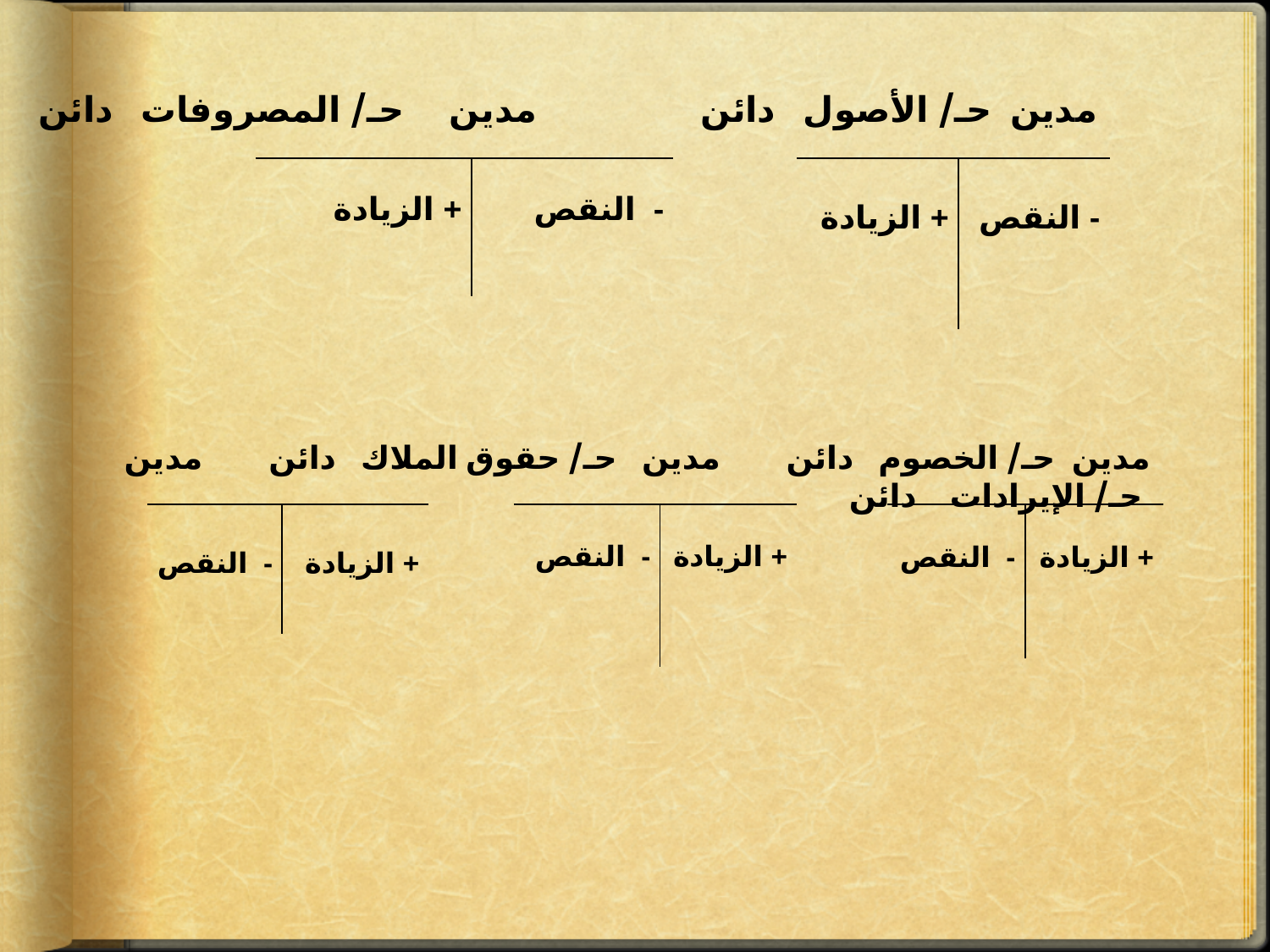

مدين  حـ/ الأصول   دائن                  مدين     حـ/ المصروفات   دائن

|  |  |
| --- | --- |
| + الزيادة | - النقص |
|  |  |
|  |  |
| --- | --- |
| + الزيادة | - النقص |
|  |  |
مدين  حـ/ الخصوم   دائن        مدين   حـ/ حقوق الملاك   دائن        مدين   حـ/ الإيرادات    دائن

|  |  |
| --- | --- |
| - النقص | + الزيادة |
|  |  |
|  |  |
| --- | --- |
| - النقص | + الزيادة |
|  |  |
|  |  |
| --- | --- |
| - النقص | + الزيادة |
|  |  |